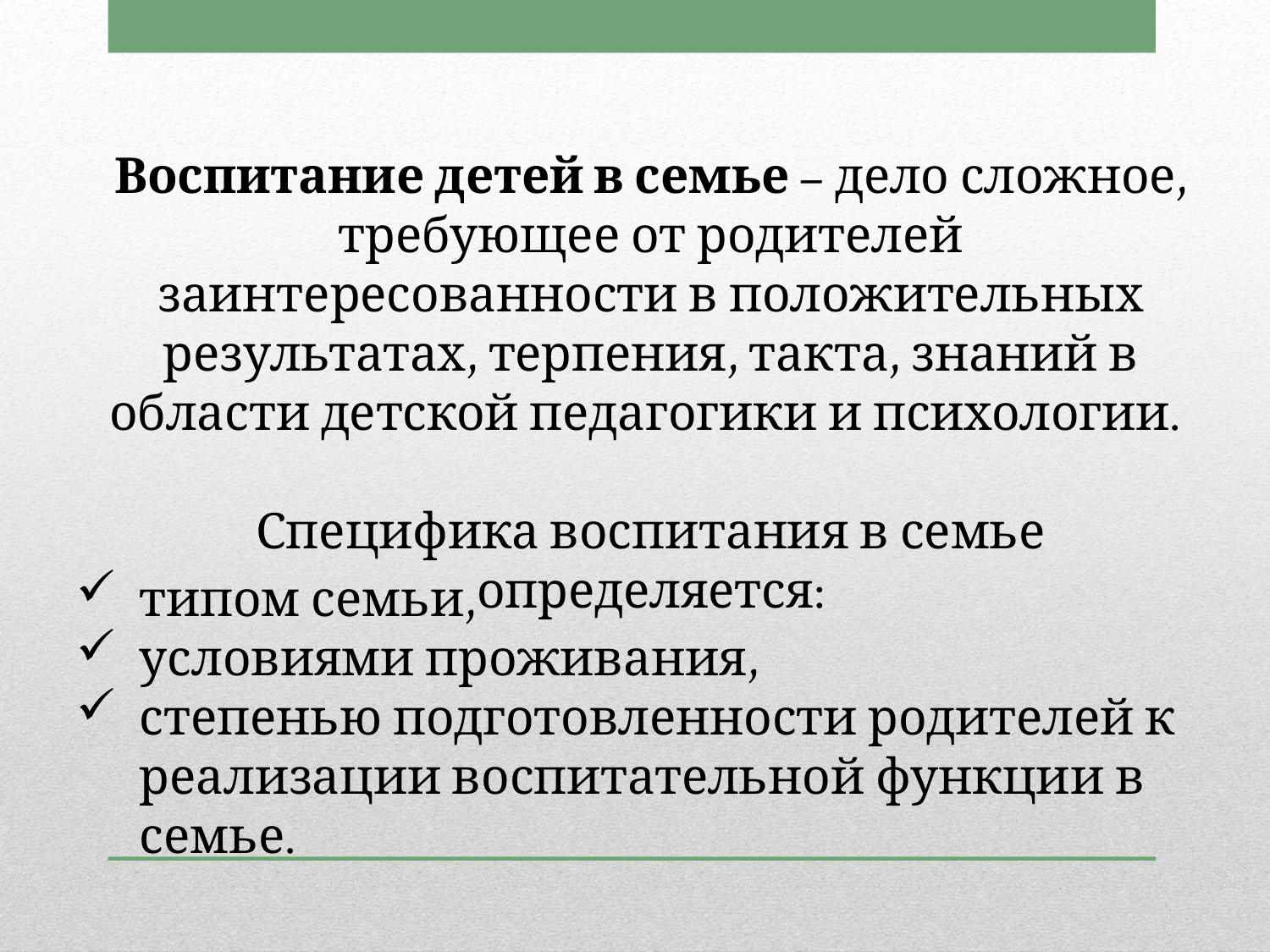

Воспитание детей в семье – дело сложное, требующее от родителей заинтересованности в положительных результатах, терпения, такта, знаний в области детской педагогики и психологии.

Специфика воспитания в семье определяется:
типом семьи,
условиями проживания,
степенью подготовленности родителей к реализации воспитательной функции в семье.